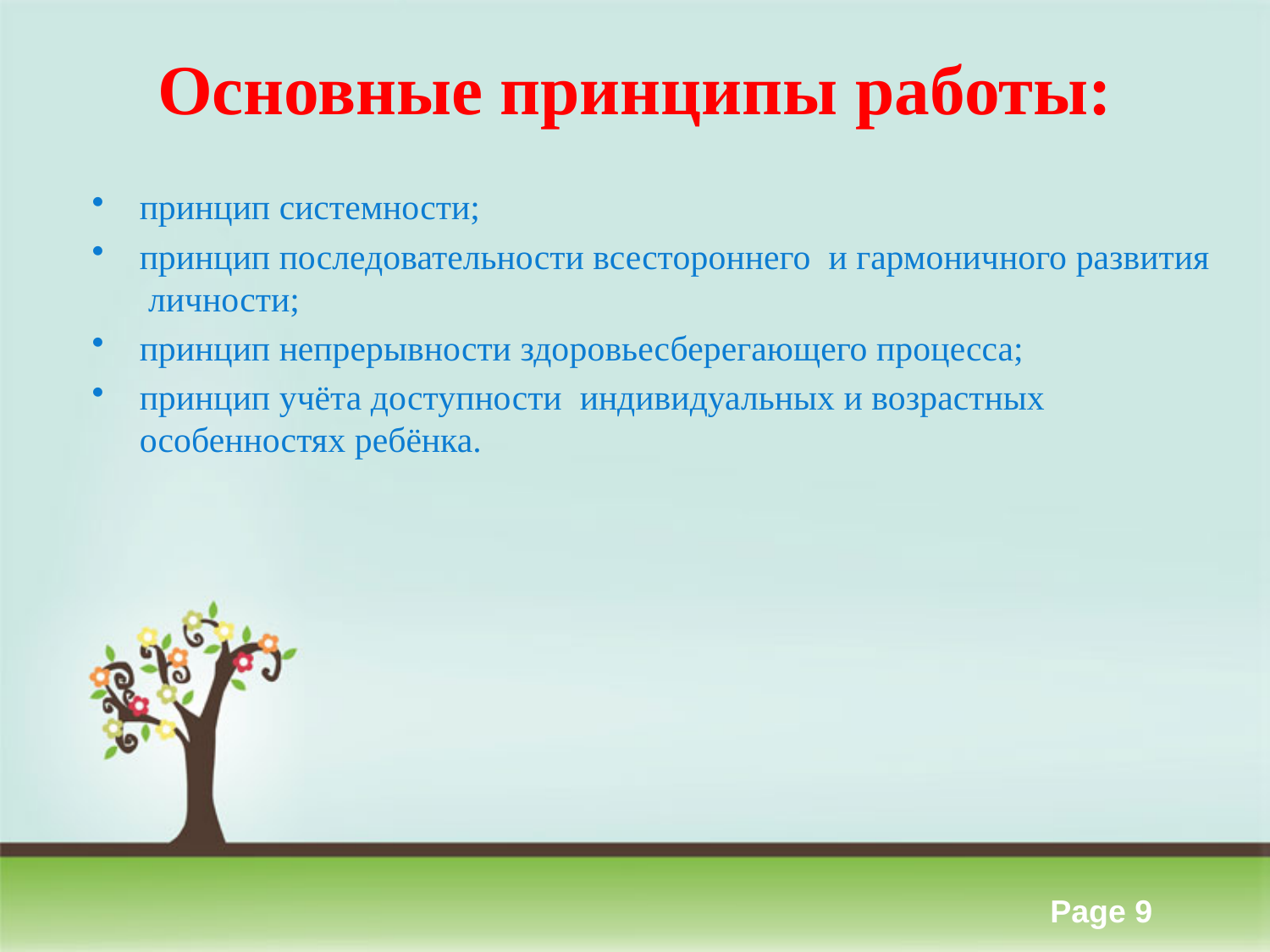

# Основные принципы работы:

принцип системности;
принцип последовательности всестороннего  и гармоничного развития  личности;
принцип непрерывности здоровьесберегающего процесса;
принцип учёта доступности  индивидуальных и возрастных особенностях ребёнка.